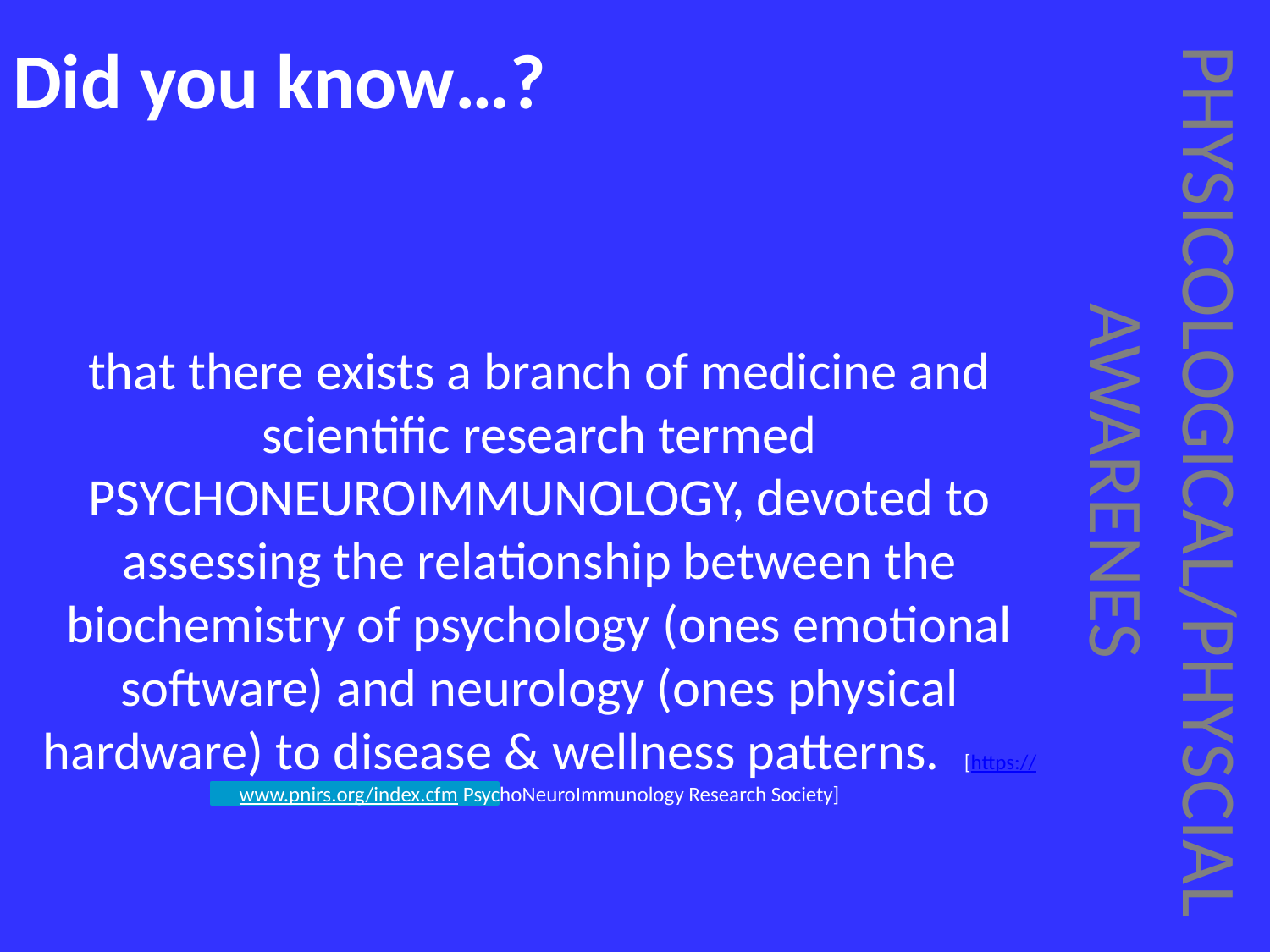

# Did you know…?
that there exists a branch of medicine and scientific research termed PSYCHONEUROIMMUNOLOGY, devoted to assessing the relationship between the biochemistry of psychology (ones emotional software) and neurology (ones physical hardware) to disease & wellness patterns.  [https://www.pnirs.org/index.cfm PsychoNeuroImmunology Research Society]

PHYSICOLOGICAL/PHYSCIAL AWARENES